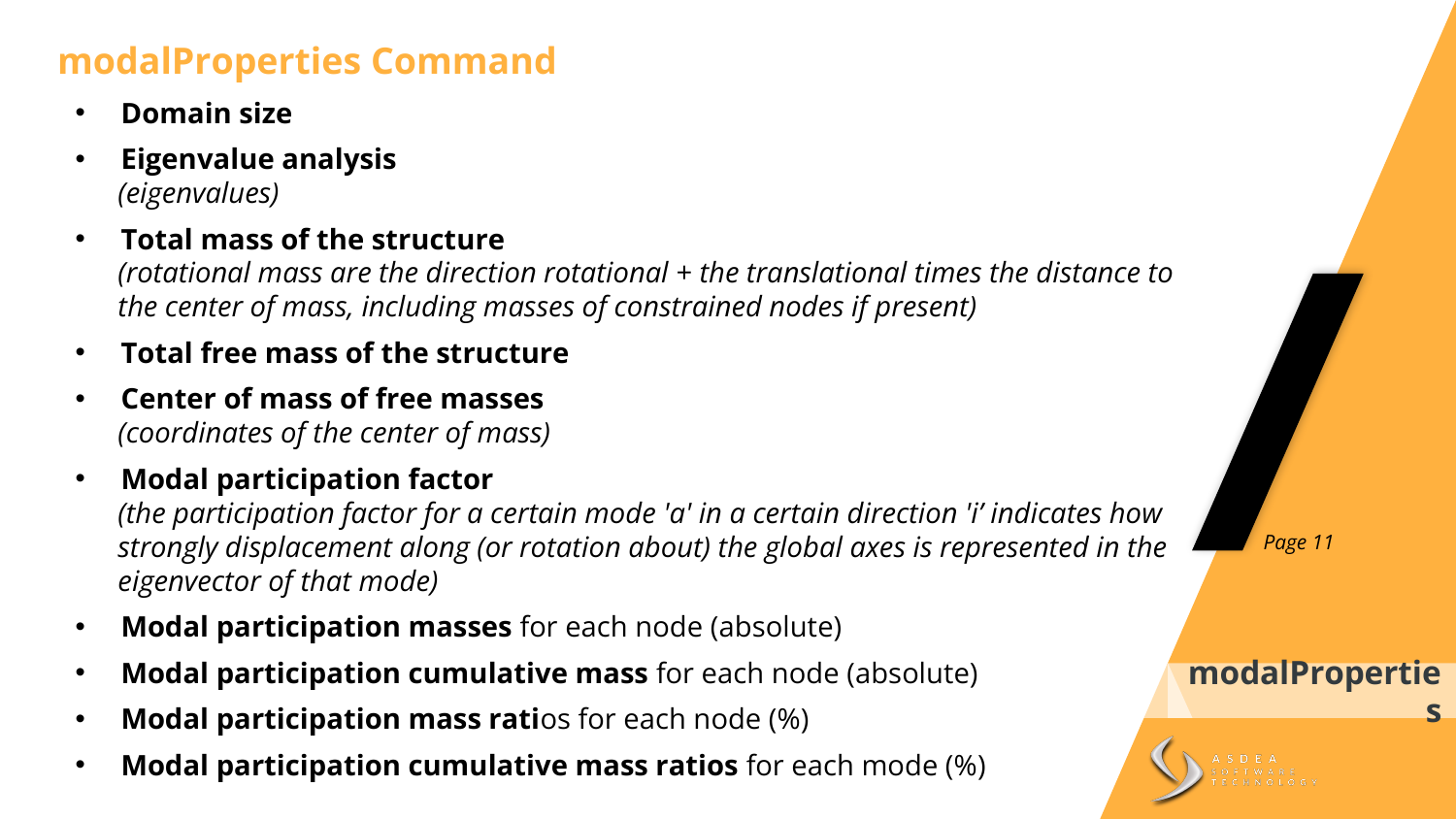

modalProperties Command
Domain size
Eigenvalue analysis
(eigenvalues)
Total mass of the structure
(rotational mass are the direction rotational + the translational times the distance to the center of mass, including masses of constrained nodes if present)
Total free mass of the structure
Center of mass of free masses
(coordinates of the center of mass)
Modal participation factor
(the participation factor for a certain mode 'a' in a certain direction 'i’ indicates how strongly displacement along (or rotation about) the global axes is represented in the eigenvector of that mode)
Modal participation masses for each node (absolute)
Modal participation cumulative mass for each node (absolute)
Modal participation mass ratios for each node (%)
Modal participation cumulative mass ratios for each mode (%)

Page 11

modalProperties